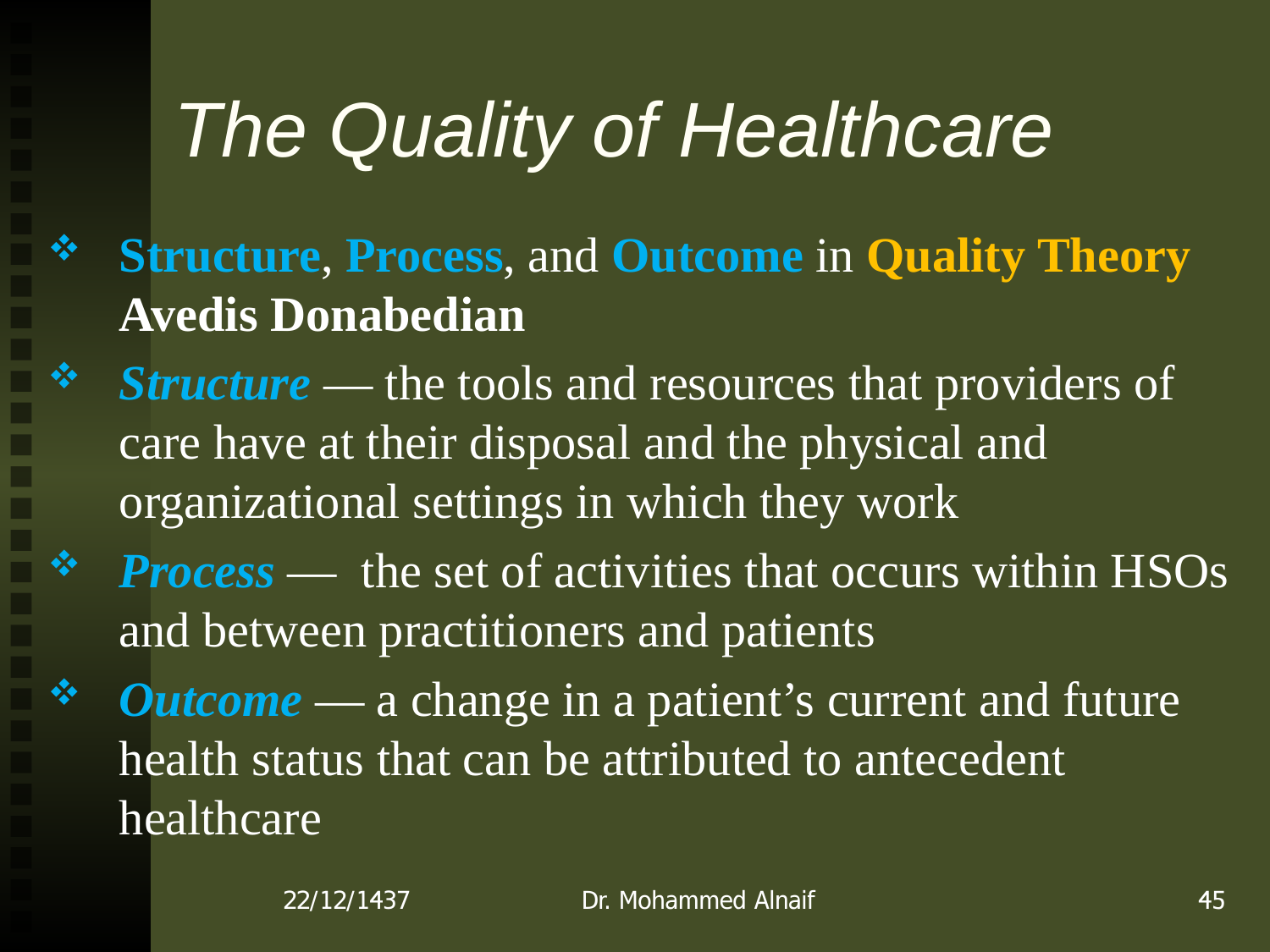

# The Quality of Healthcare
Structure, Process, and Outcome in Quality Theory Avedis Donabedian
Structure — the tools and resources that providers of care have at their disposal and the physical and organizational settings in which they work
Process —  the set of activities that occurs within HSOs and between practitioners and patients
Outcome — a change in a patient’s current and future health status that can be attributed to antecedent healthcare

22/12/1437
Dr. Mohammed Alnaif
45